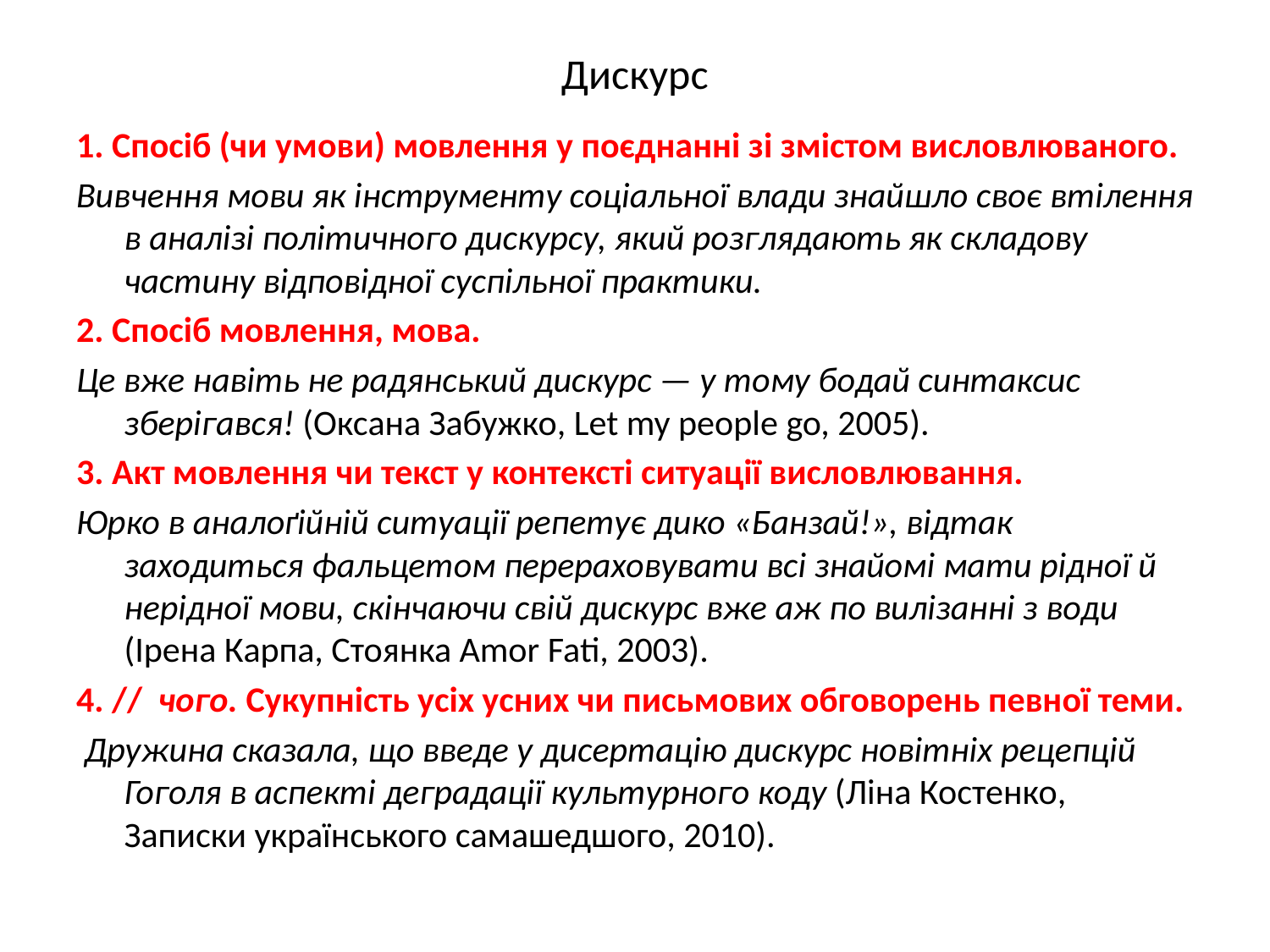

# Дискурс
1. Спосіб (чи умови) мовлення у поєднанні зі змістом висловлюваного.
Вивчення мови як інструменту соціальної влади знайшло своє втілення в аналізі політичного дискурсу, який розглядають як складову частину відповідної суспільної практики.
2. Спосіб мовлення, мова.
Це вже навіть не радянський дискурс — у тому бодай синтаксис зберігався! (Оксана Забужко, Let my people go, 2005).
3. Акт мовлення чи текст у контексті ситуації висловлювання.
Юрко в аналоґійній ситуації репетує дико «Банзай!», відтак заходиться фальцетом перераховувати всі знайомі мати рідної й нерідної мови, скінчаючи свій дискурс вже аж по вилізанні з води (Ірена Карпа, Стоянка Amor Fati, 2003).
4. //  чого. Сукупність усіх усних чи письмових обговорень певної теми.
 Дружина сказала, що введе у дисертацію дискурс новітніх рецепцій Гоголя в аспекті деградації культурного коду (Ліна Костенко, Записки українського самашедшого, 2010).